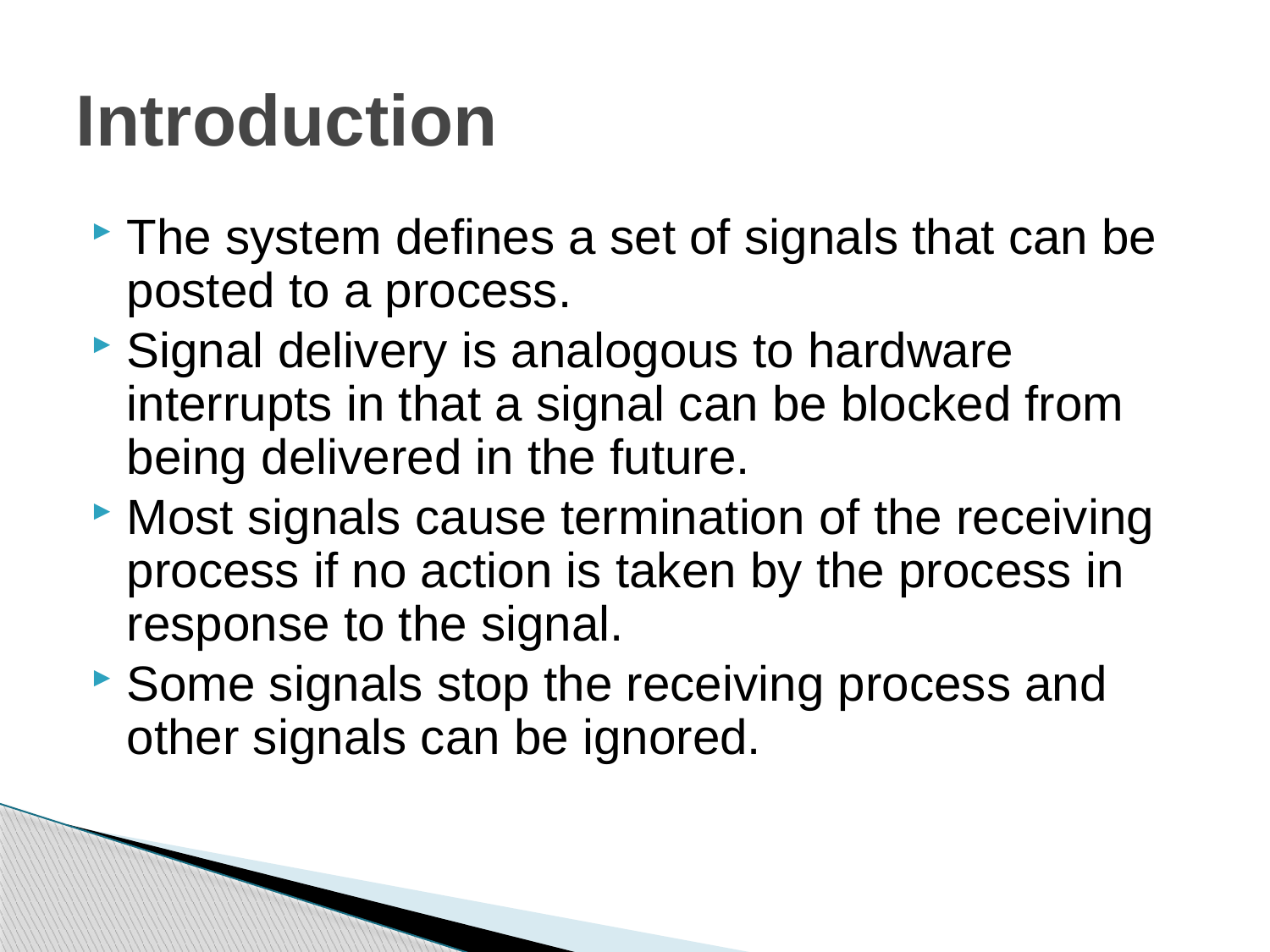

# Introduction
The system defines a set of signals that can be posted to a process.
Signal delivery is analogous to hardware interrupts in that a signal can be blocked from being delivered in the future.
Most signals cause termination of the receiving process if no action is taken by the process in response to the signal.
Some signals stop the receiving process and other signals can be ignored.